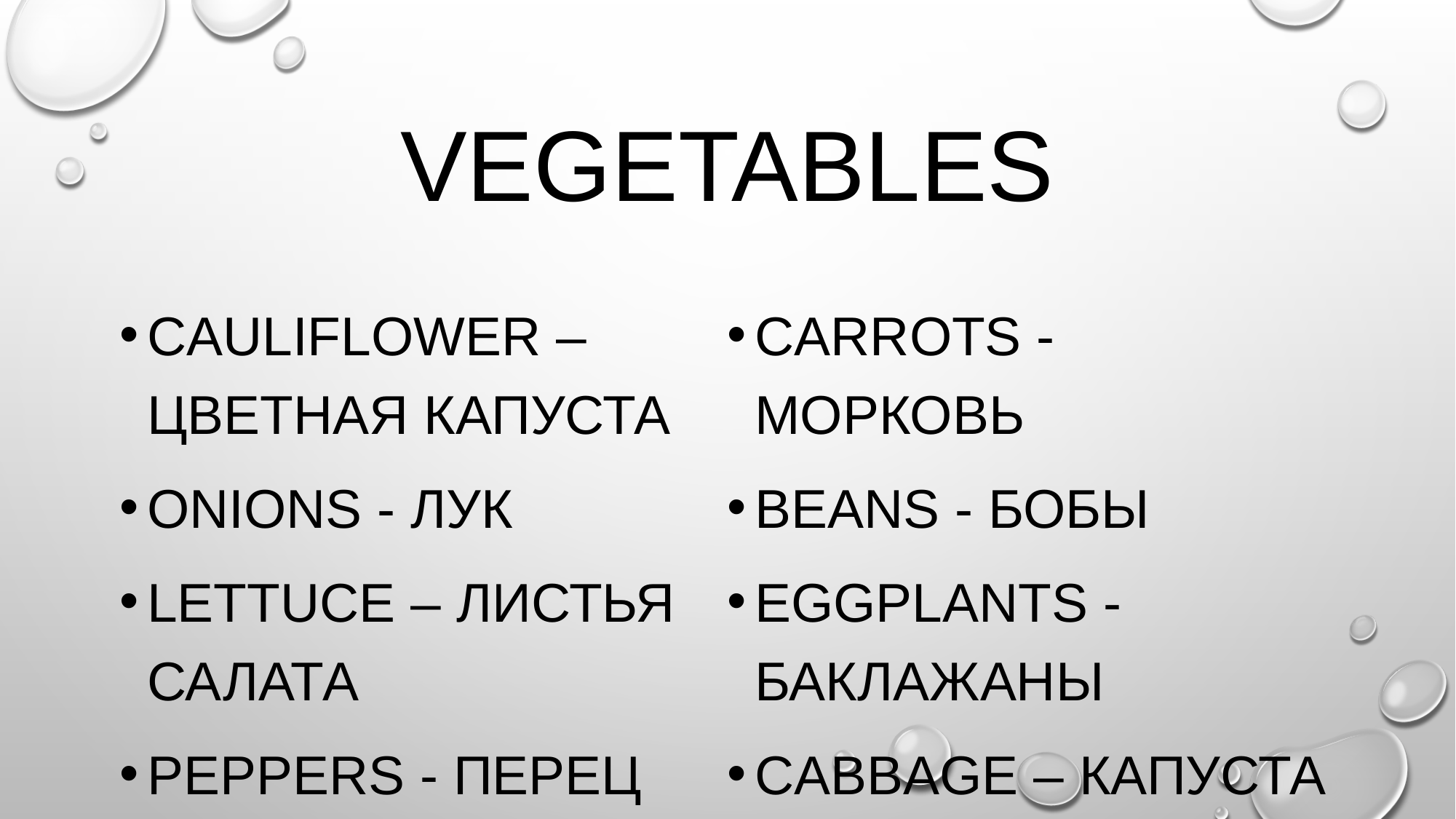

# vegetables
Cauliflower – цветная капуста
Onions - лук
Lettuce – листья салата
Peppers - перец
Carrots - морковь
Beans - бобы
Eggplants - баклажаны
Cabbage – капуста белокочанная